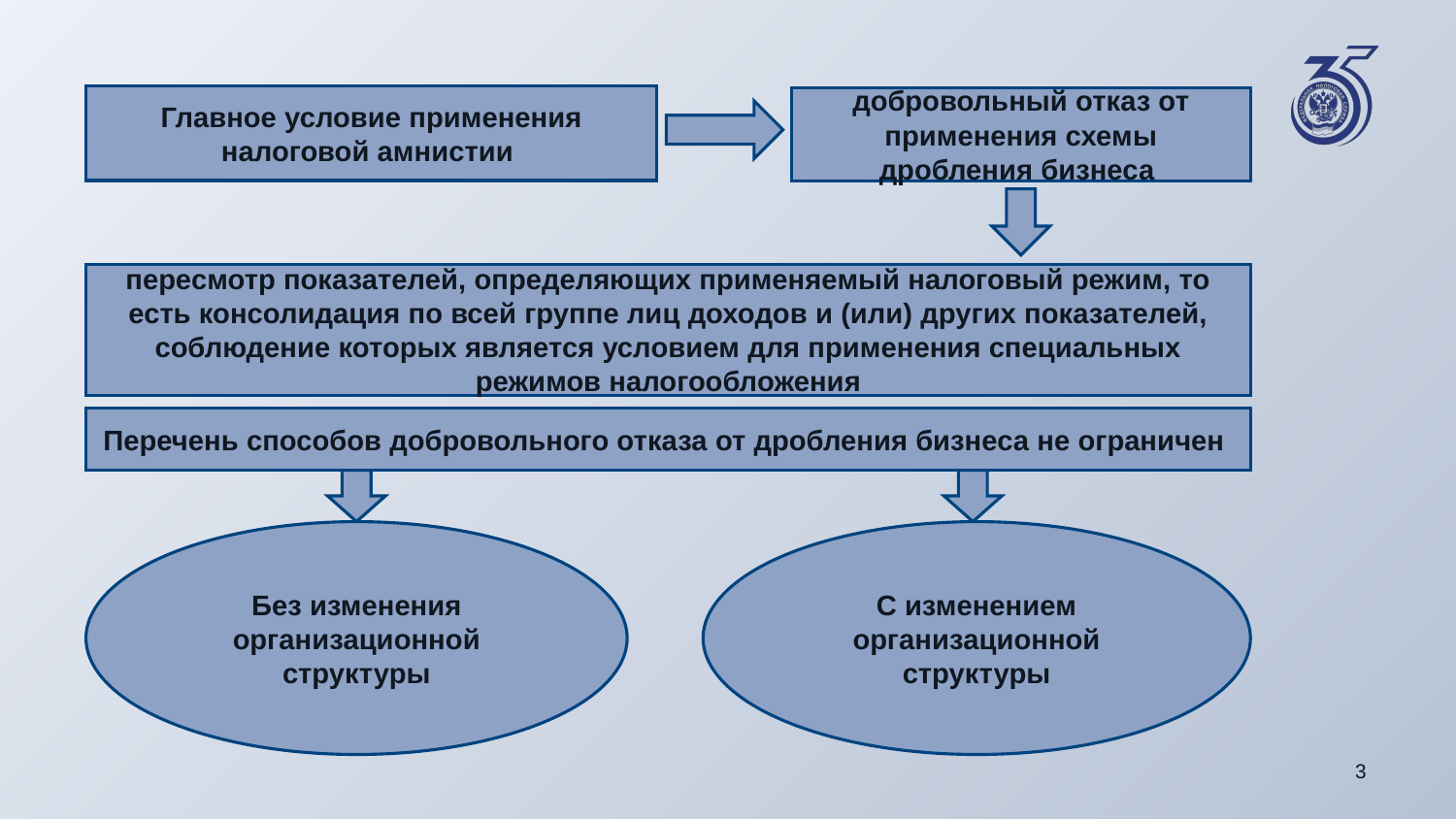

#
Главное условие применения налоговой амнистии

добровольный отказ от применения схемы дробления бизнеса

пересмотр показателей, определяющих применяемый налоговый режим, то есть консолидация по всей группе лиц доходов и (или) других показателей, соблюдение которых является условием для применения специальных режимов налогообложения
Перечень способов добровольного отказа от дробления бизнеса не ограничен

Без изменения организационной структуры
С изменением организационной структуры
3